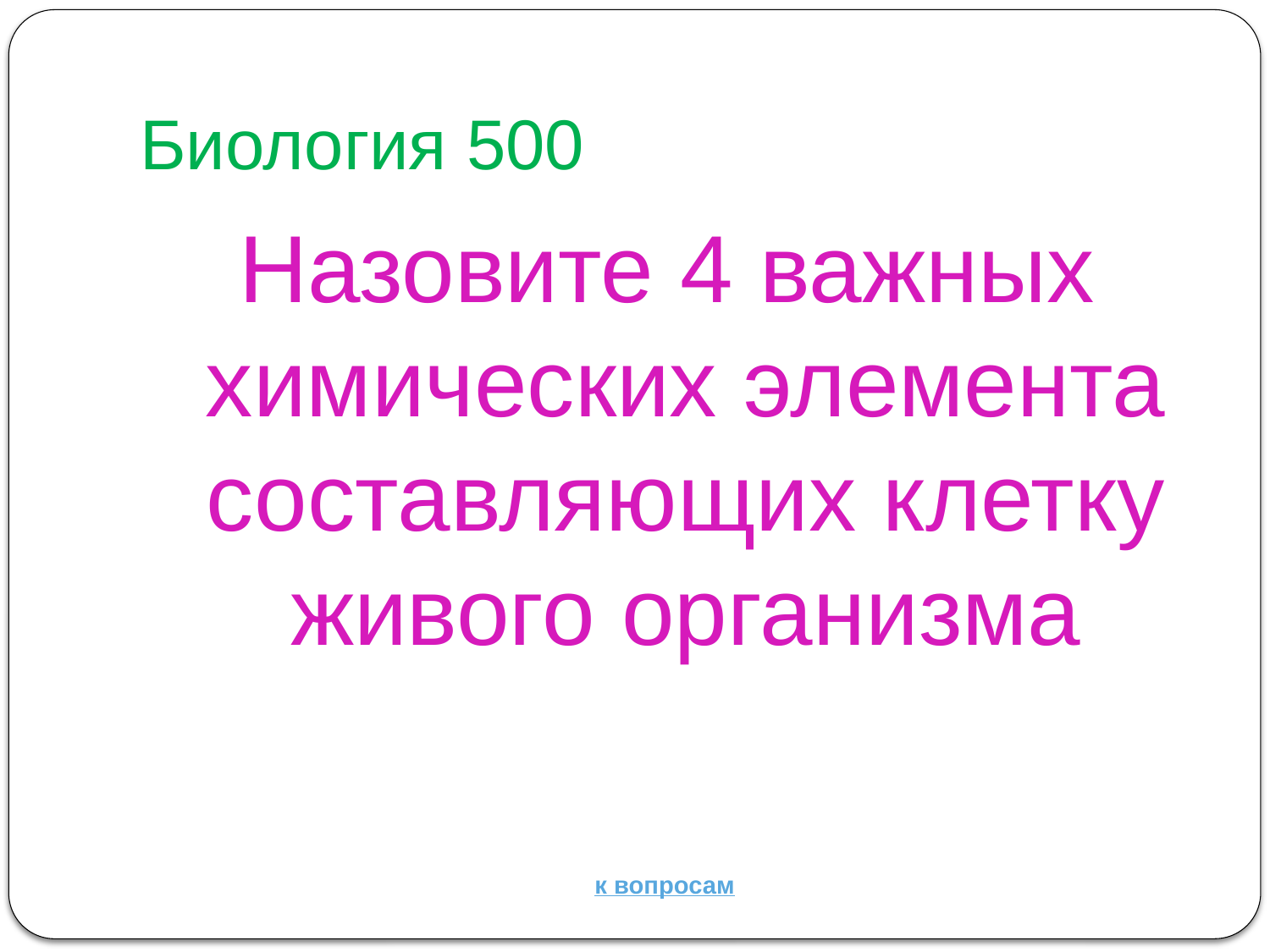

# Биология 500
Назовите 4 важных химических элемента составляющих клетку живого организма
к вопросам